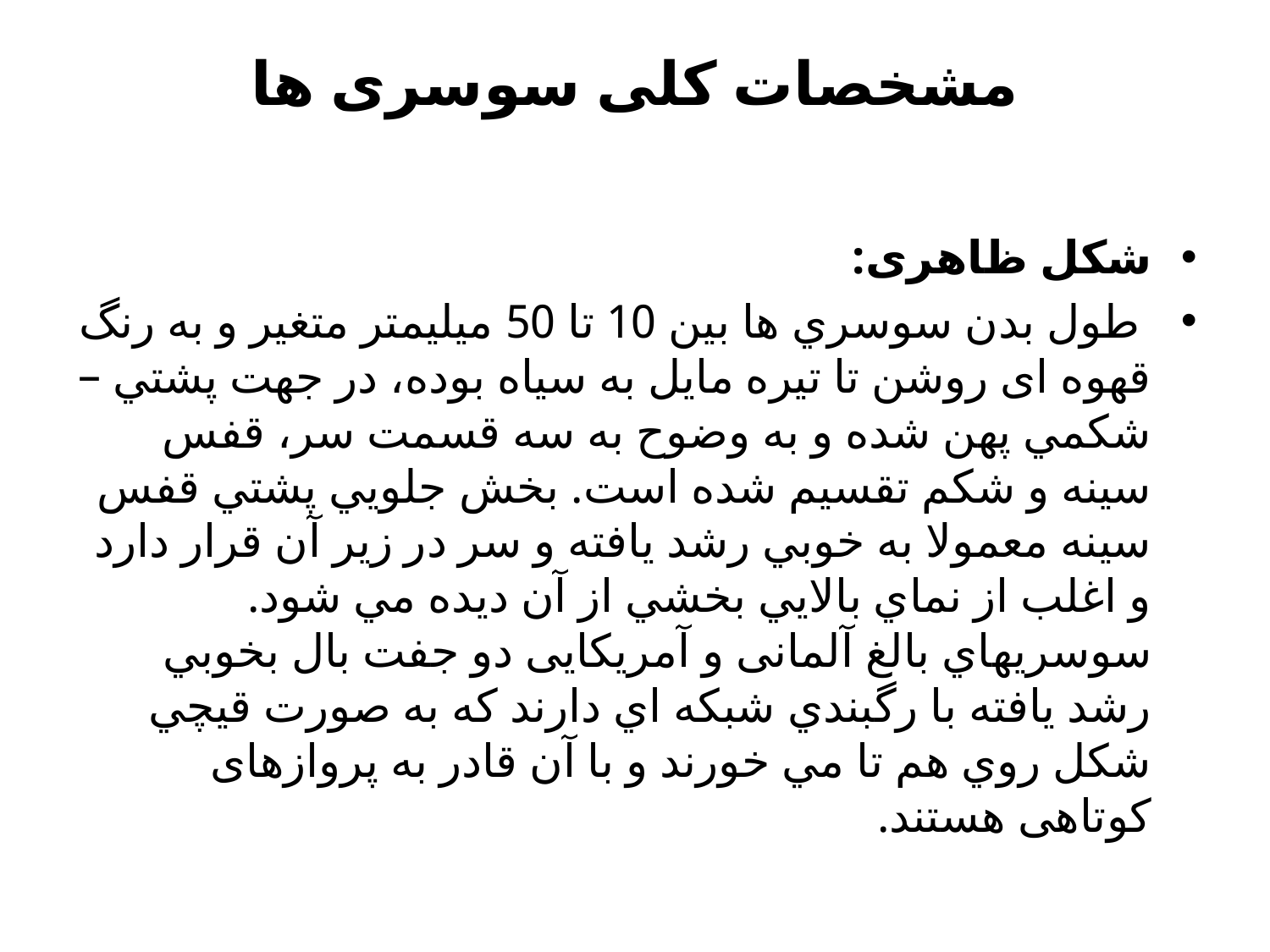

# مشخصات کلی سوسری ها
شکل ظاهری:
 طول بدن سوسري ها بين 10 تا 50 ميليمتر متغير و به رنگ قهوه ای روشن تا تیره مایل به سیاه بوده، در جهت پشتي – شكمي پهن شده و به وضوح به سه قسمت سر، قفس سينه و شكم تقسيم شده است. بخش جلويي پشتي قفس سينه معمولا به خوبي رشد يافته و سر در زير آن قرار دارد و اغلب از نماي بالايي بخشي از آن ديده مي شود. سوسريهاي بالغ آلمانی و آمریکایی دو جفت بال بخوبي رشد يافته با رگبندي شبكه اي دارند كه به صورت قيچي شكل روي هم تا مي خورند و با آن قادر به پروازهای کوتاهی هستند.